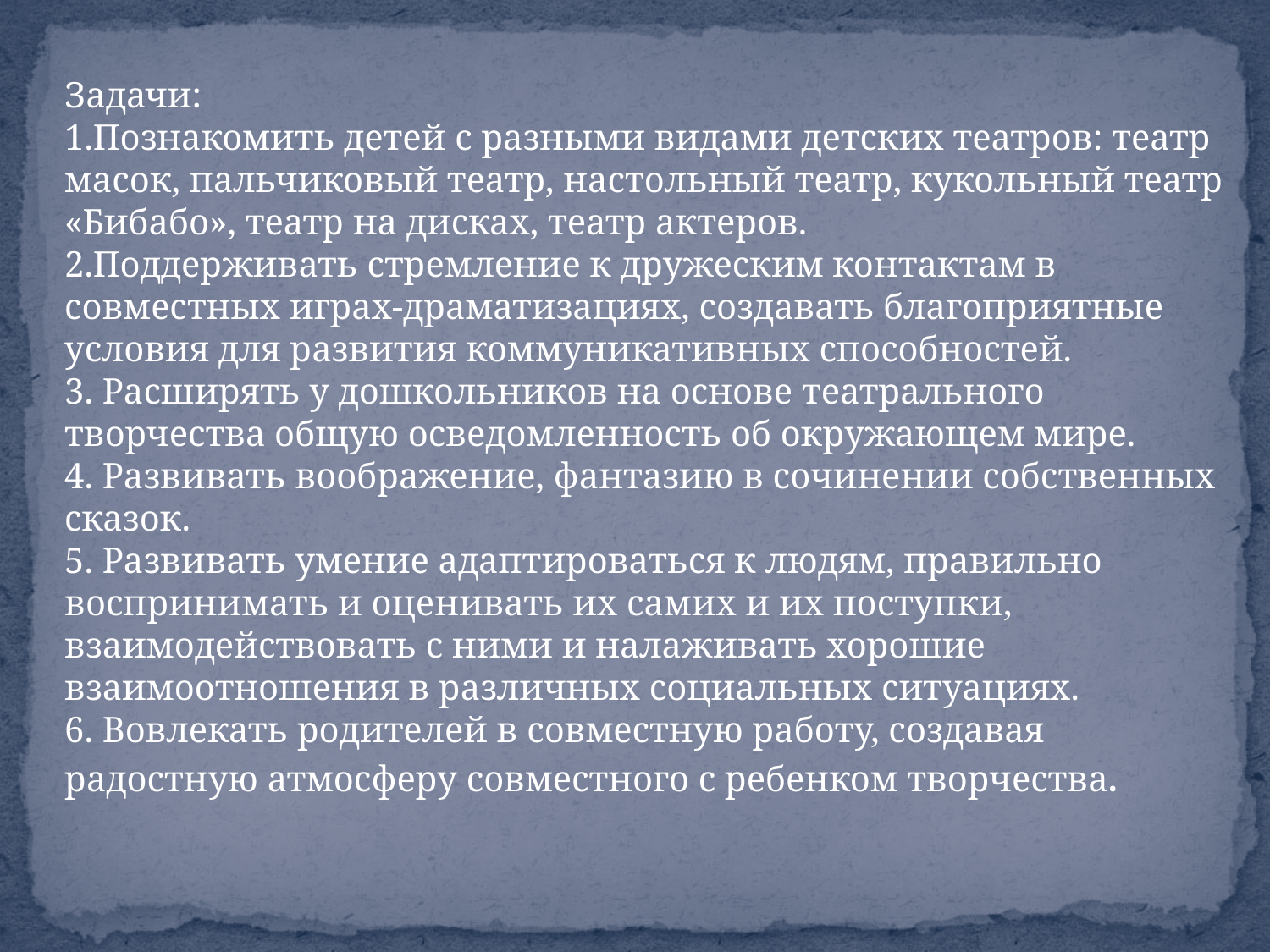

Задачи:
1.Познакомить детей с разными видами детских театров: театр масок, пальчиковый театр, настольный театр, кукольный театр «Бибабо», театр на дисках, театр актеров.
2.Поддерживать стремление к дружеским контактам в совместных играх-драматизациях, создавать благоприятные условия для развития коммуникативных способностей.
3. Расширять у дошкольников на основе театрального творчества общую осведомленность об окружающем мире.
4. Развивать воображение, фантазию в сочинении собственных сказок.
5. Развивать умение адаптироваться к людям, правильно воспринимать и оценивать их самих и их поступки, взаимодействовать с ними и налаживать хорошие взаимоотношения в различных социальных ситуациях.
6. Вовлекать родителей в совместную работу, создавая радостную атмосферу совместного с ребенком творчества.